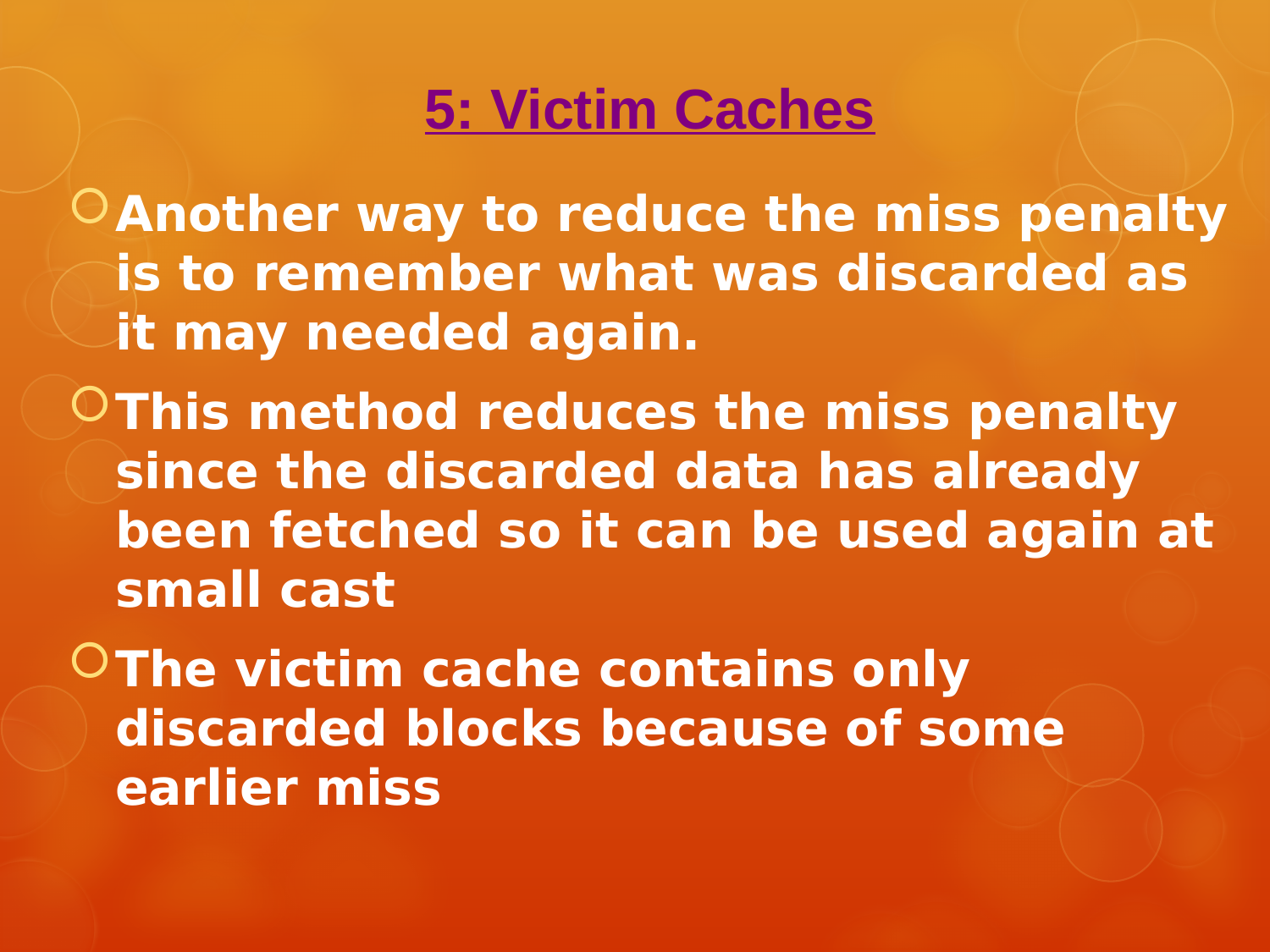

5: Victim Caches
Another way to reduce the miss penalty is to remember what was discarded as it may needed again.
This method reduces the miss penalty since the discarded data has already been fetched so it can be used again at small cast
The victim cache contains only discarded blocks because of some earlier miss